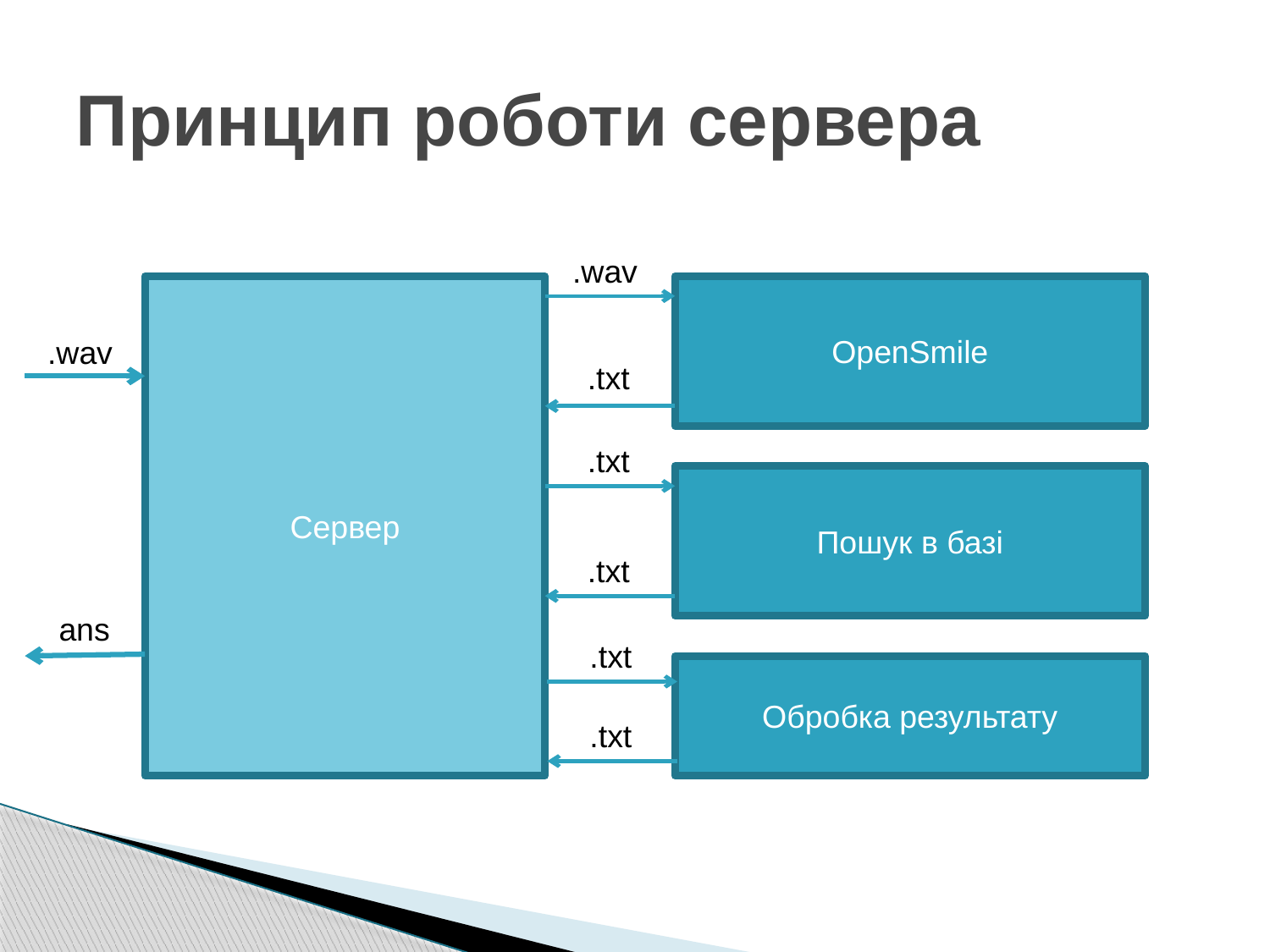

# Принцип роботи сервера
.wav
Сервер
OpenSmile
.wav
.txt
.txt
Пошук в базі
.txt
ans
.txt
Обробка результату
.txt